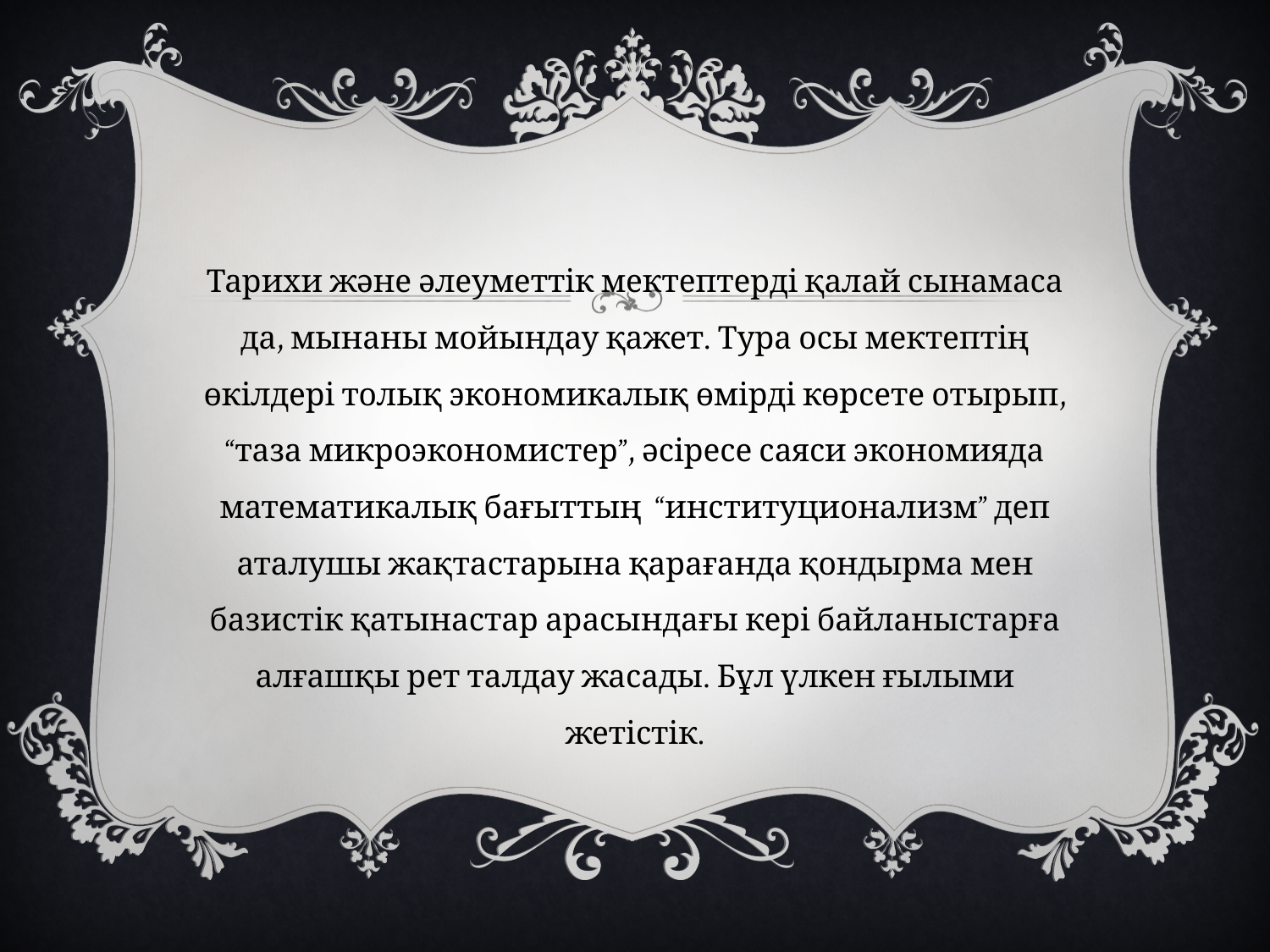

Тарихи және әлеуметтік мектептерді қалай сынамаса да, мынаны мойындау қажет. Тура осы мектептің өкілдері толық экономикалық өмірді көрсете отырып, “таза микроэкономистер”, әсіресе саяси экономияда математикалық бағыттың  “институционализм” деп аталушы жақтастарына қарағанда қондырма мен базистік қатынастар арасындағы кері байланыстарға алғашқы рет талдау жасады. Бұл үлкен ғылыми жетістік.